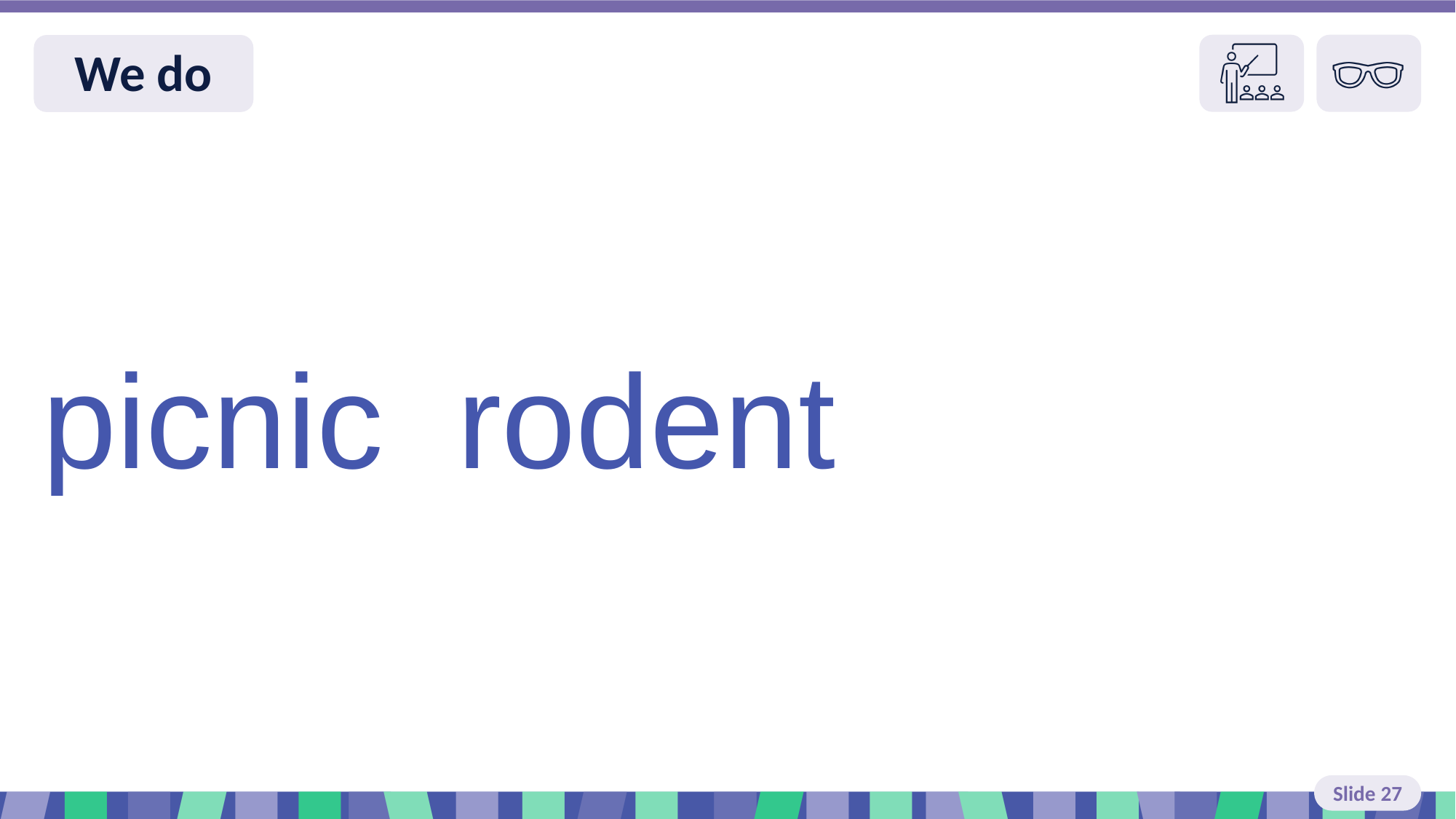

Slide 27 We do read
picnic  rodent